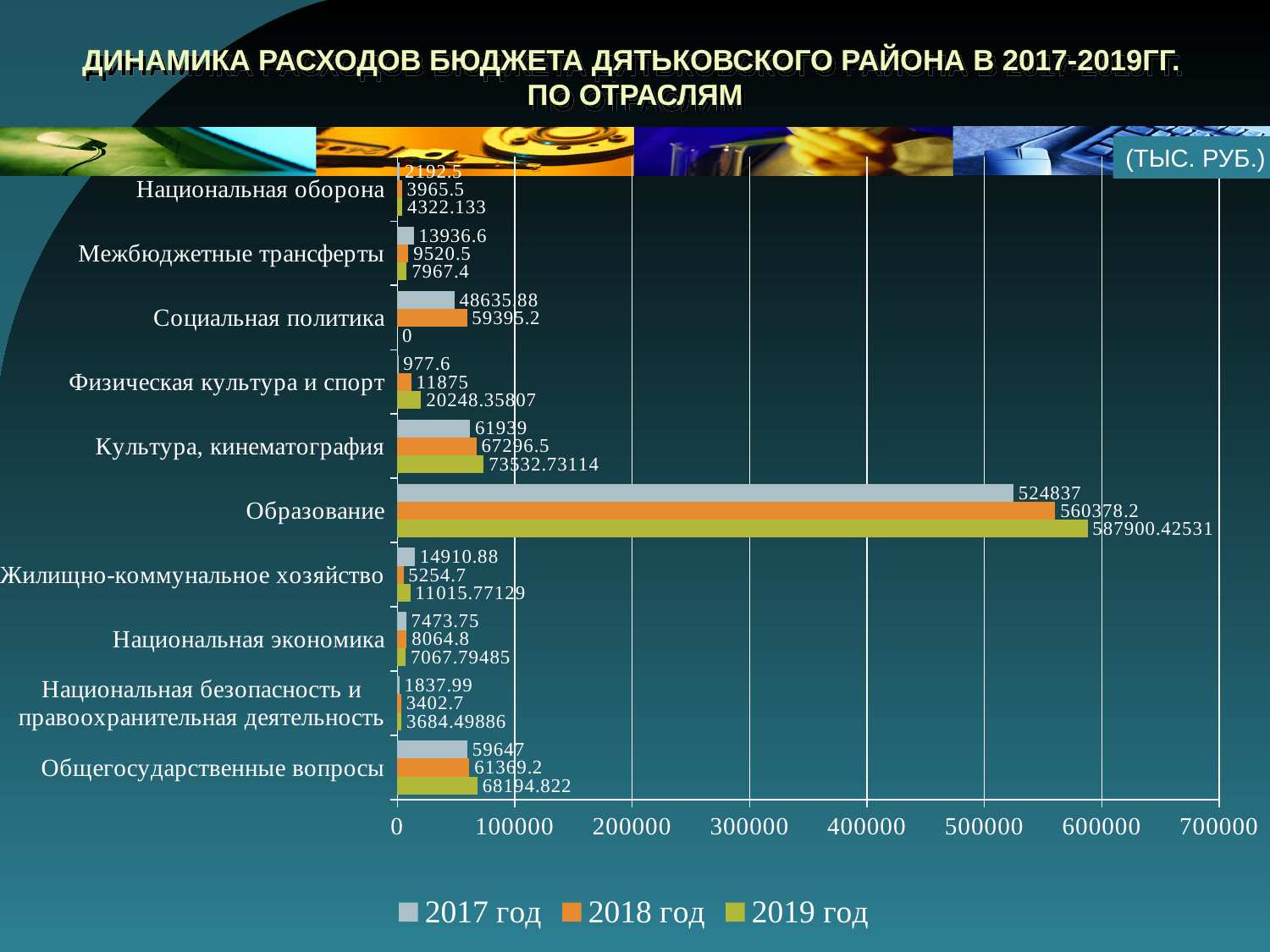

# ДИНАМИКА РАСХОДОВ БЮДЖЕТА ДЯТЬКОВСКОГО РАЙОНА В 2017-2019ГГ. ПО ОТРАСЛЯМ

### Chart

| Category | 2019 год | 2018 год | 2017 год |
|---|---|---|---|
| Общегосударственные вопросы | 68194.822 | 61369.2 | 59647.0 |
| Национальная безопасность и правоохранительная деятельность | 3684.49886 | 3402.7 | 1837.99 |
| Национальная экономика | 7067.79485 | 8064.8 | 7473.75 |
| Жилищно-коммунальное хозяйство | 11015.77129 | 5254.7 | 14910.88 |
| Образование | 587900.42531 | 560378.2 | 524837.0 |
| Культура, кинематография | 73532.73114 | 67296.5 | 61939.0 |
| Физическая культура и спорт | 20248.35807 | 11875.0 | 977.6 |
| Социальная политика | 0.0 | 59395.2 | 48635.88 |
| Межбюджетные трансферты | 7967.4 | 9520.5 | 13936.6 |
| Национальная оборона | 4322.133 | 3965.5 | 2192.5 |
(ТЫС. РУБ.)